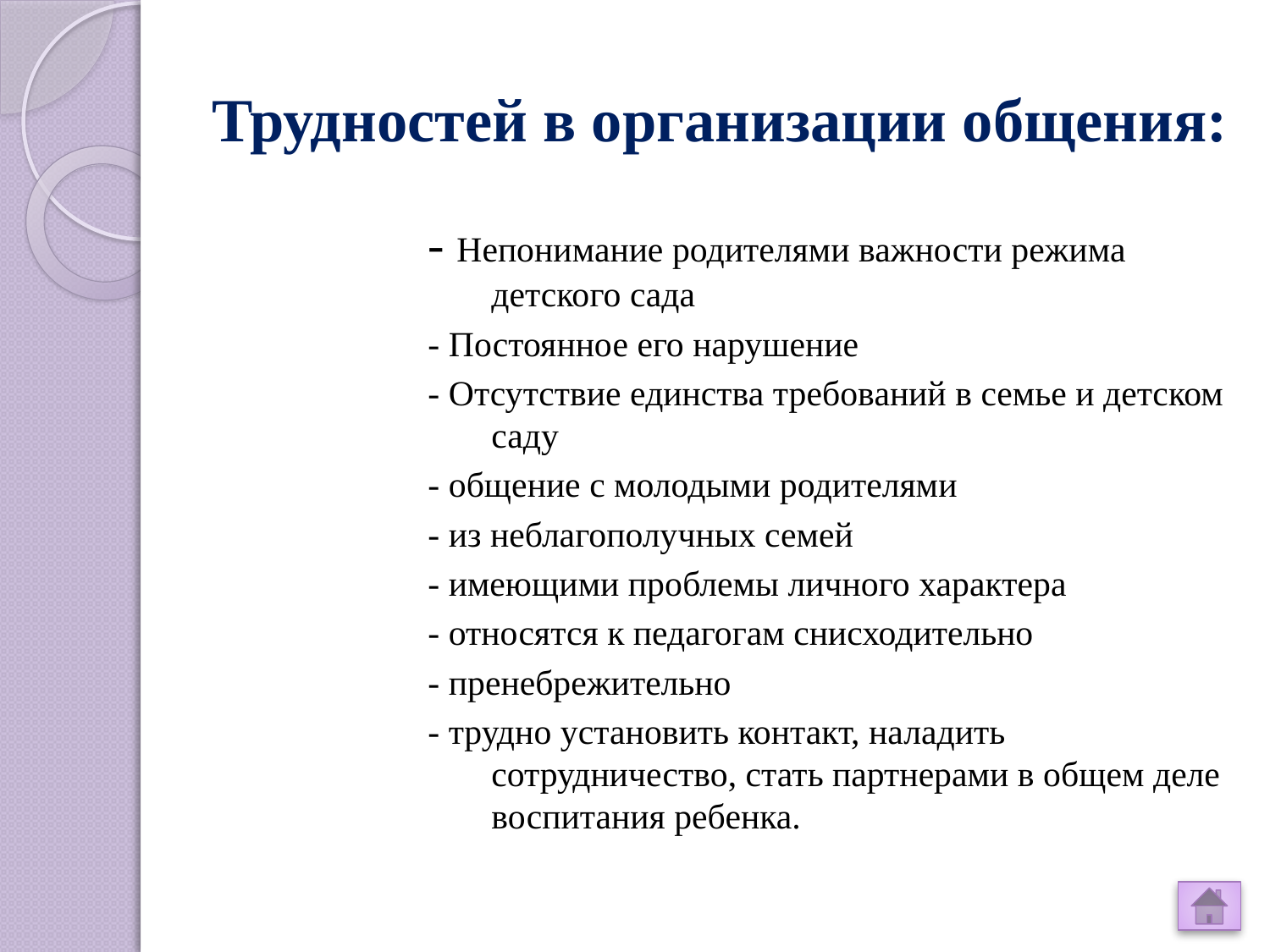

# Трудностей в организации общения:
- Непонимание родителями важности режима детского сада
- Постоянное его нарушение
- Отсутствие единства требований в семье и детском саду
- общение с молодыми родителями
- из неблагополучных семей
- имеющими проблемы личного характера
- относятся к педагогам снисходительно
- пренебрежительно
- трудно установить контакт, наладить сотрудничество, стать партнерами в общем деле воспитания ребенка.